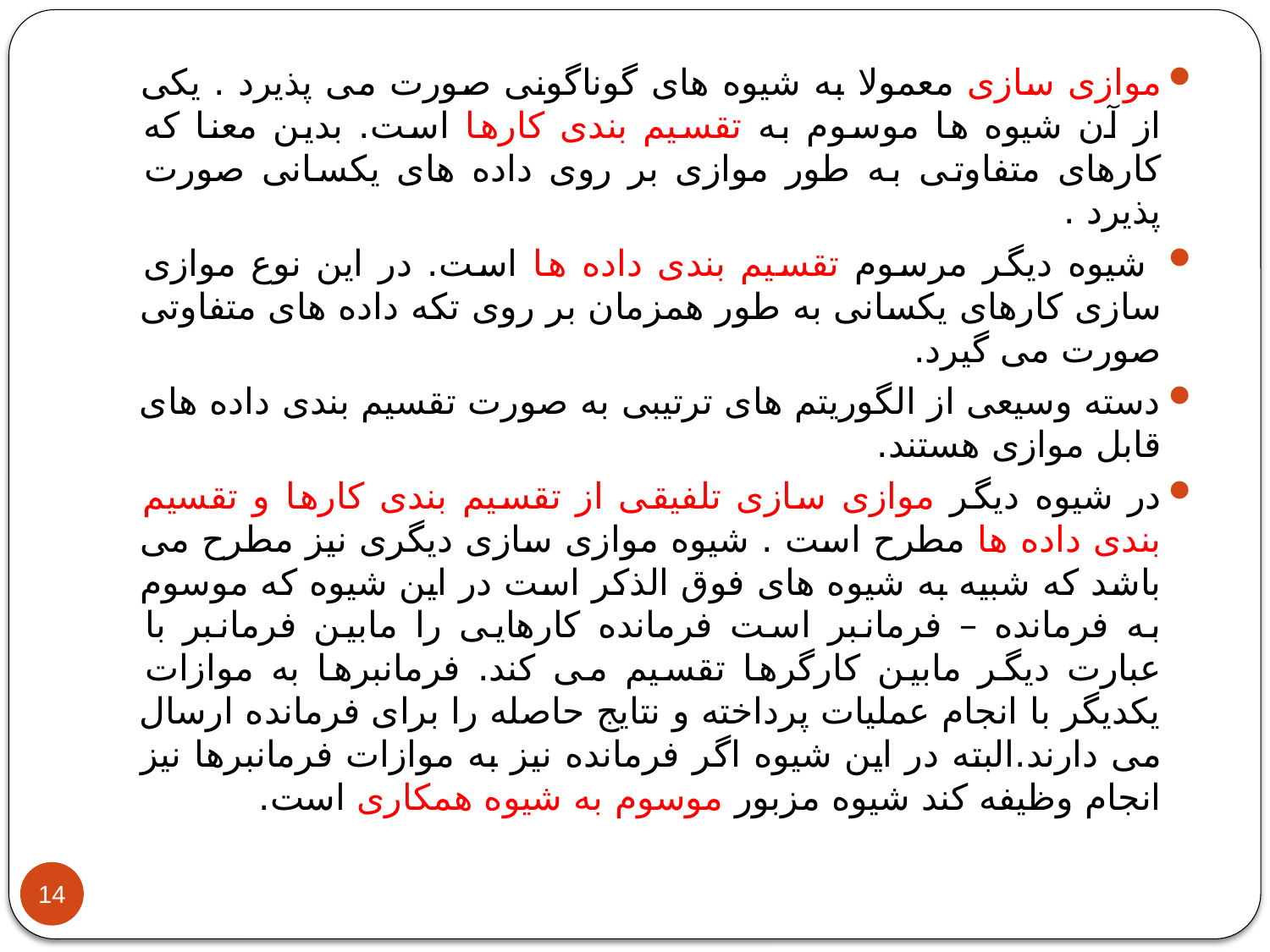

موازی سازی معمولا به شیوه های گوناگونی صورت می پذیرد . یکی از آن شیوه ها موسوم به تقسیم بندی کارها است. بدین معنا که کارهای متفاوتی به طور موازی بر روی داده های یکسانی صورت پذیرد .
 شیوه دیگر مرسوم تقسیم بندی داده ها است. در این نوع موازی سازی کارهای یکسانی به طور همزمان بر روی تکه داده های متفاوتی صورت می گیرد.
دسته وسیعی از الگوریتم های ترتیبی به صورت تقسیم بندی داده های قابل موازی هستند.
در شیوه دیگر موازی سازی تلفیقی از تقسیم بندی کارها و تقسیم بندی داده ها مطرح است . شیوه موازی سازی دیگری نیز مطرح می باشد که شبیه به شیوه های فوق الذکر است در این شیوه که موسوم به فرمانده – فرمانبر است فرمانده کارهایی را مابین فرمانبر با عبارت دیگر مابین کارگرها تقسیم می کند. فرمانبرها به موازات یکدیگر با انجام عملیات پرداخته و نتایج حاصله را برای فرمانده ارسال می دارند.البته در این شیوه اگر فرمانده نیز به موازات فرمانبرها نیز انجام وظیفه کند شیوه مزبور موسوم به شیوه همکاری است.
14